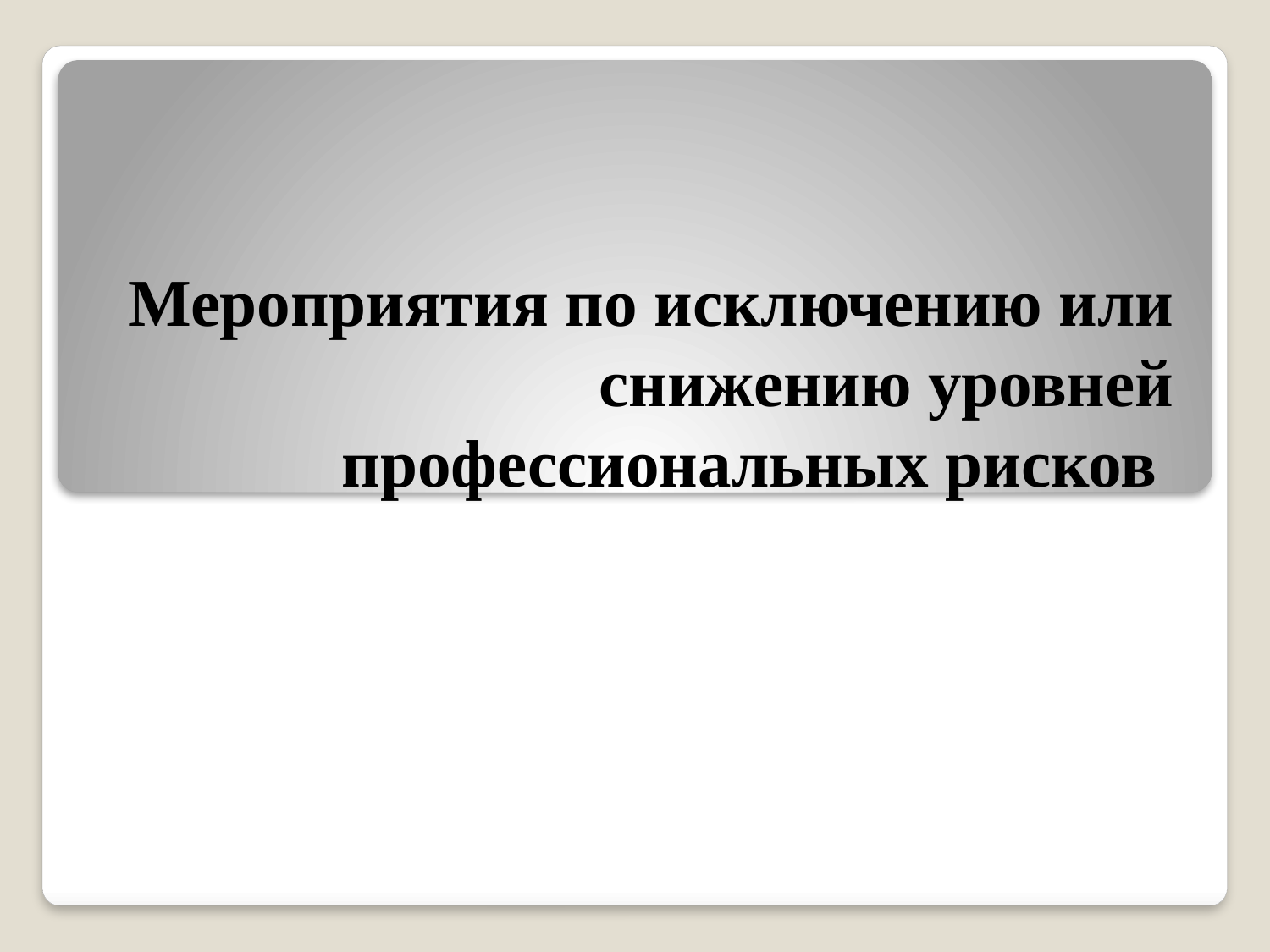

# Мероприятия по исключению или снижению уровней профессиональных рисков